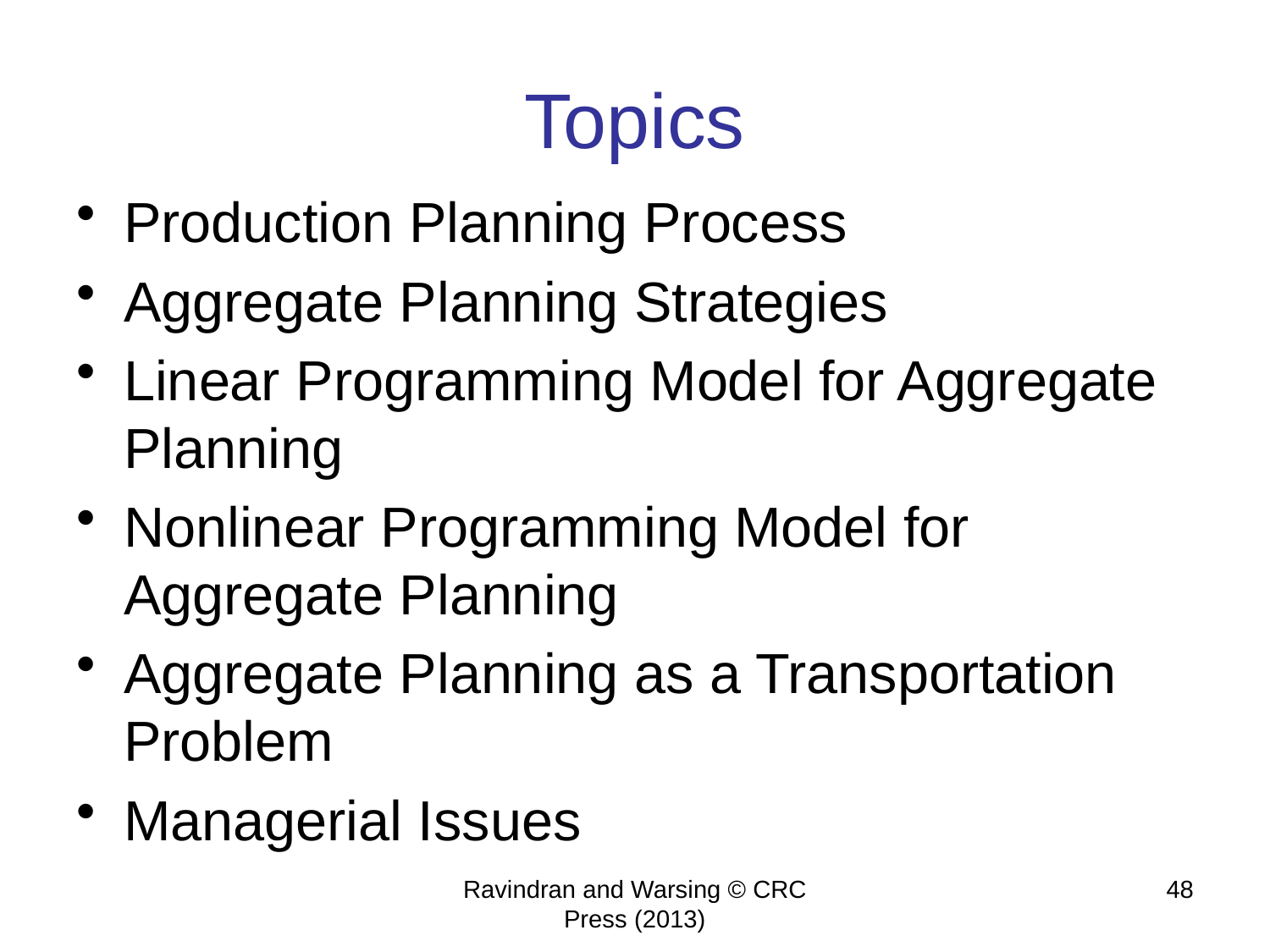

# Topics
Production Planning Process
Aggregate Planning Strategies
Linear Programming Model for Aggregate Planning
Nonlinear Programming Model for Aggregate Planning
Aggregate Planning as a Transportation Problem
Managerial Issues
Ravindran and Warsing © CRC Press (2013)
48